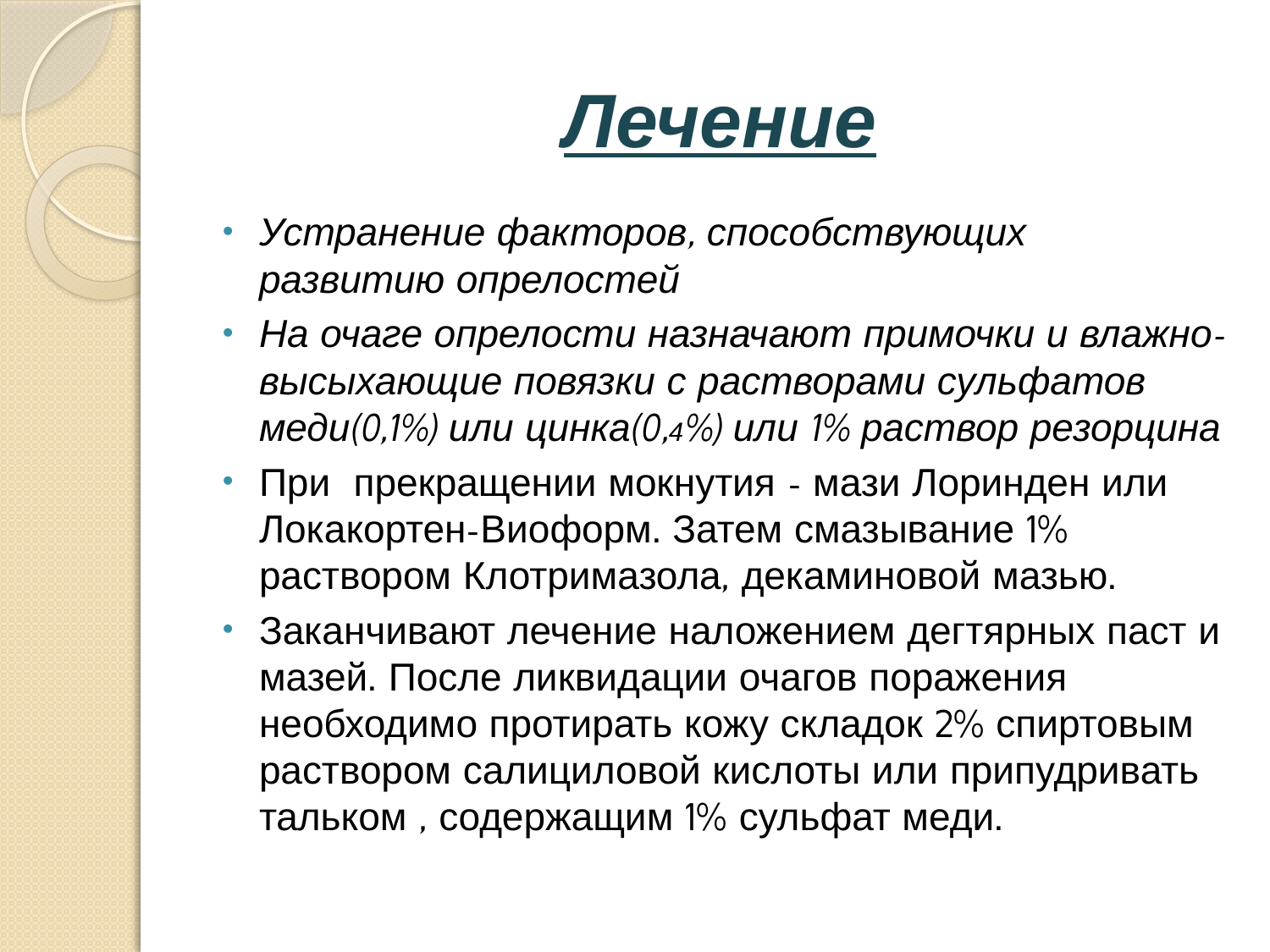

# Лечение
Устранение факторов, способствующих  развитию опрелостей
На очаге опрелости назначают примочки и влажно-высыхающие повязки с растворами сульфатов меди(0,1%) или цинка(0,4%) или 1% раствор резорцина
При  прекращении мокнутия - мази Лоринден или Локакортен-Виоформ. Затем смазывание 1% раствором Клотримазола, декаминовой мазью.
Заканчивают лечение наложением дегтярных паст и мазей. После ликвидации очагов поражения  необходимо протирать кожу складок 2% спиртовым раствором салициловой кислоты или припудривать тальком , содержащим 1% сульфат меди.